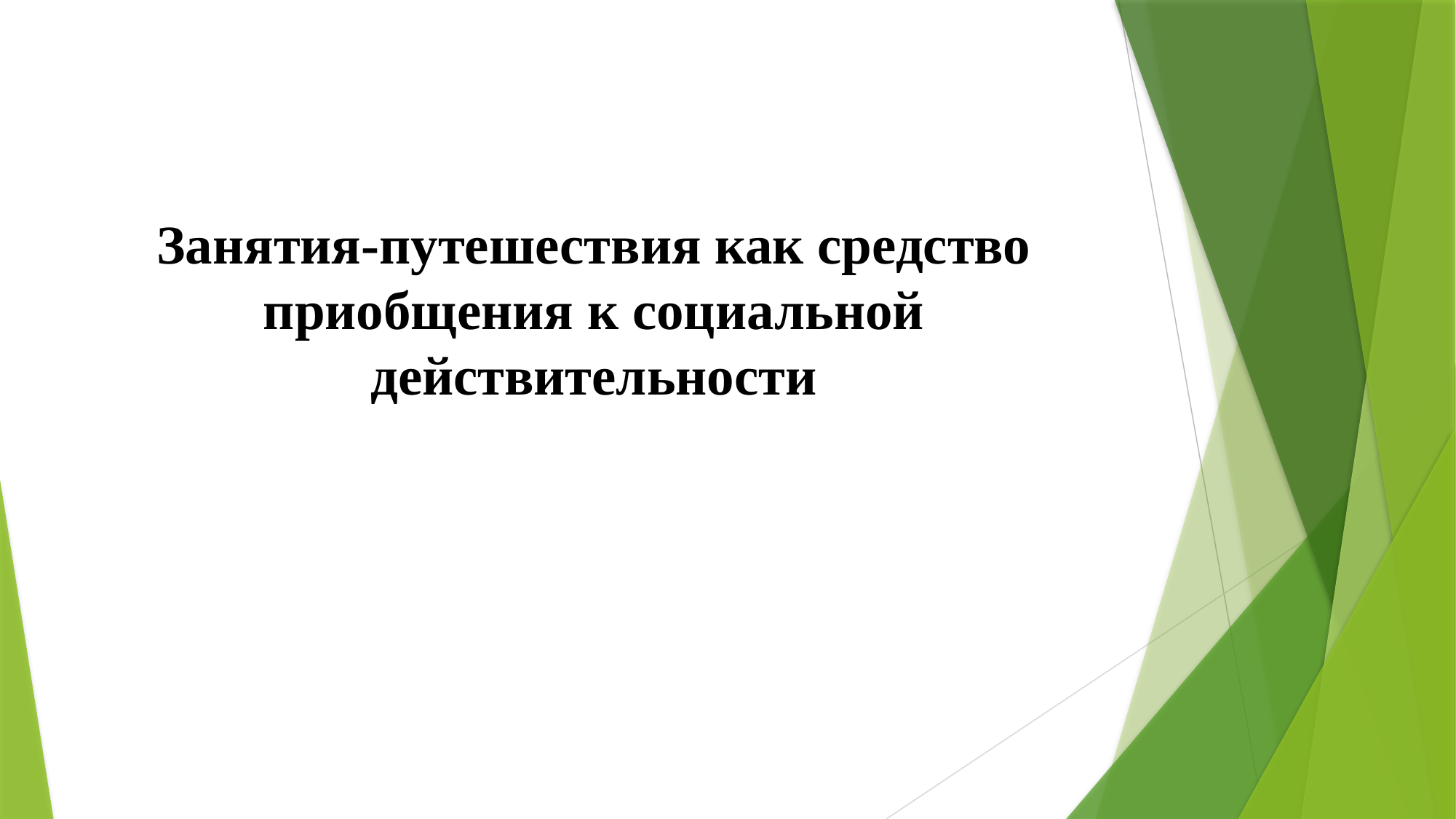

# Занятия-путешествия как средство приобщения к социальной действительности